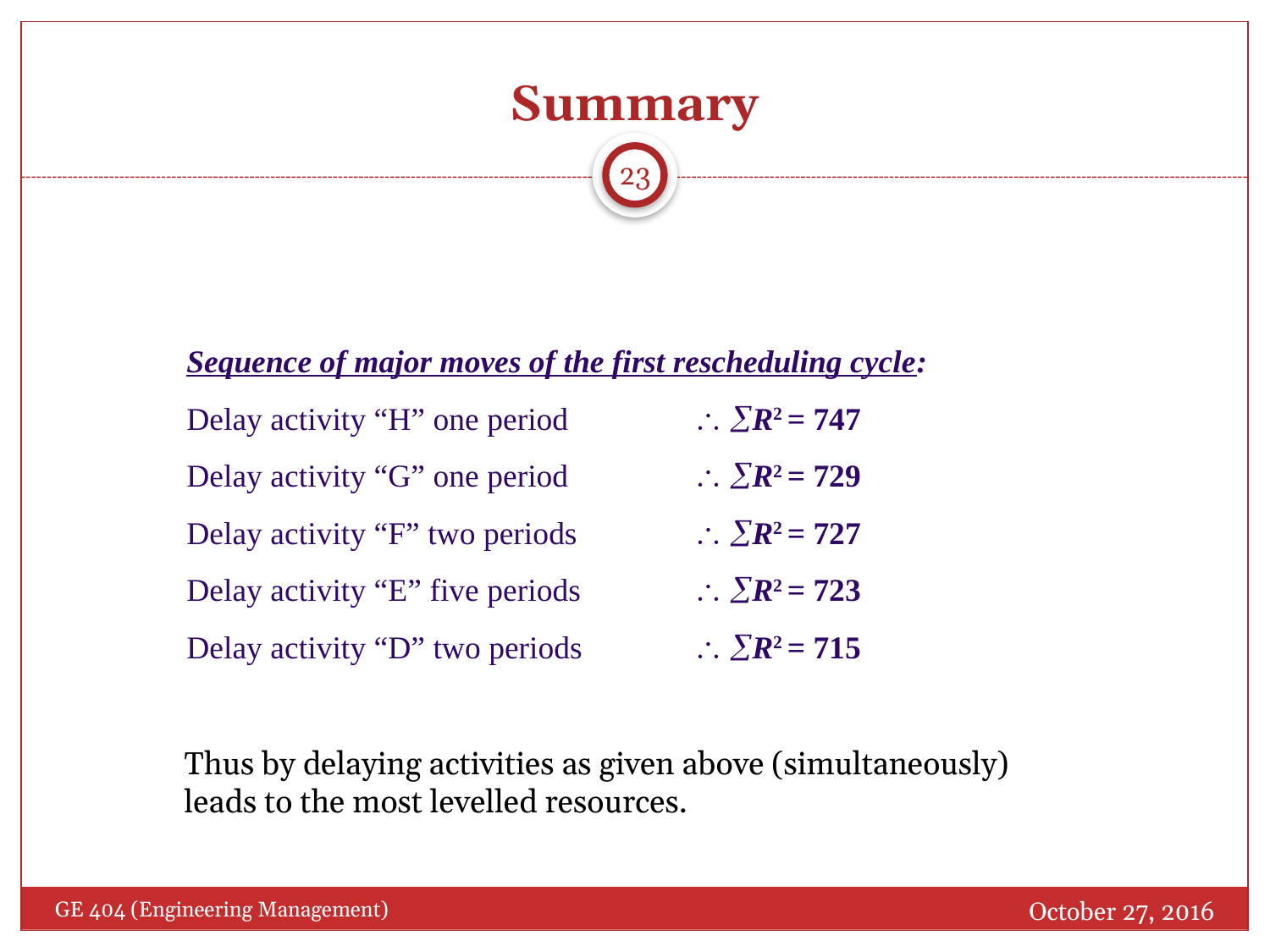

# Summary
23
Sequence of major moves of the first rescheduling cycle:
Delay activity “H” one period	∴ ∑R2 = 747
Delay activity “G” one period	∴ ∑R2 = 729
Delay activity “F” two periods	∴ ∑R2 = 727
Delay activity “E” five periods	∴ ∑R2 = 723
Delay activity “D” two periods	∴ ∑R2 = 715
Thus by delaying activities as given above (simultaneously) leads to the most levelled resources.
October 27, 2016
GE 404 (Engineering Management)